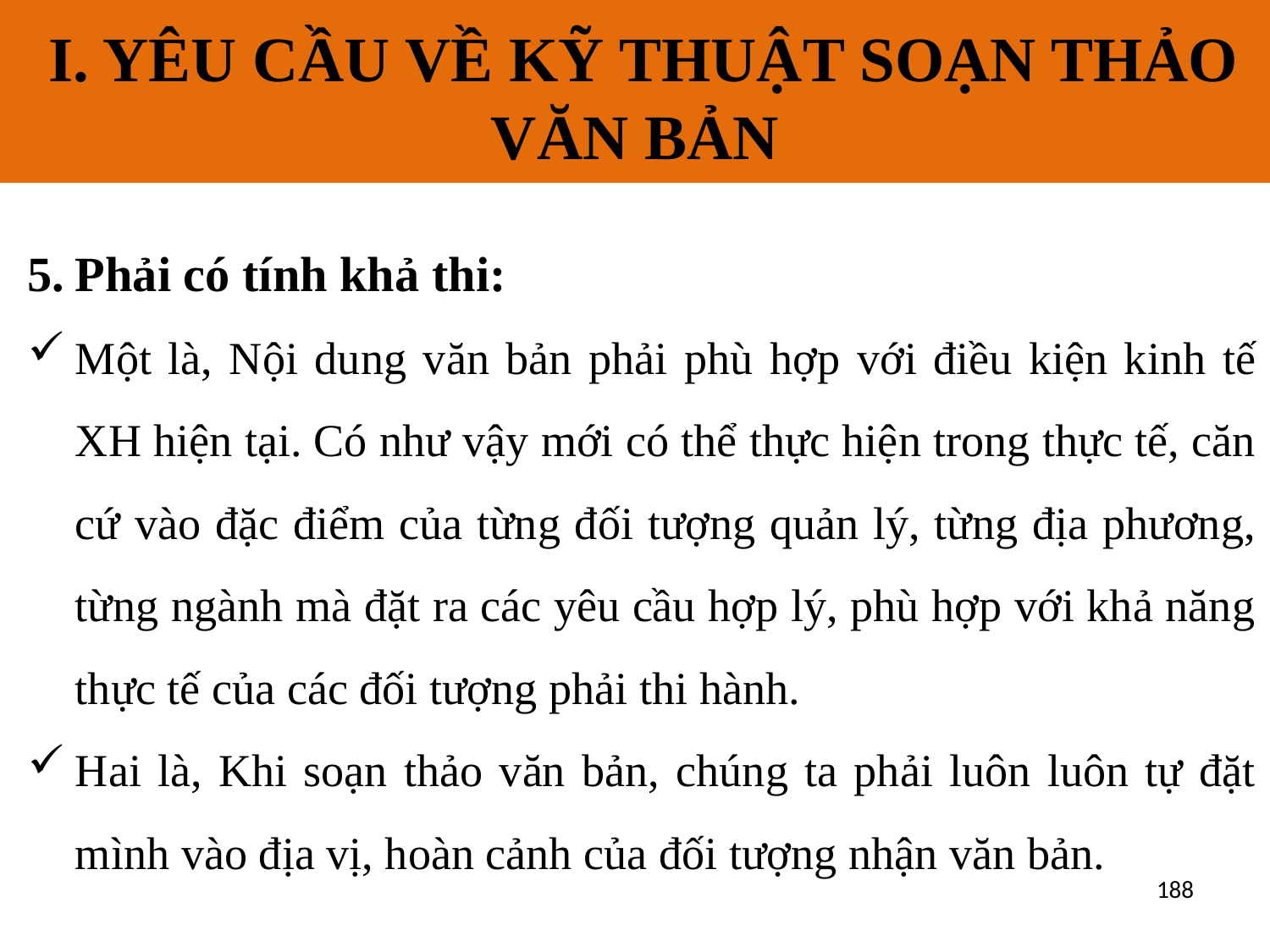

I. YÊU CẦU VỀ KỸ THUẬT SOẠN THẢO VĂN BẢN
# I. YÊU CẦU VỀ KỸ THUẬT SOẠN THẢO VĂN BẢN
Phải có tính khả thi:
Một là, Nội dung văn bản phải phù hợp với điều kiện kinh tế XH hiện tại. Có như vậy mới có thể thực hiện trong thực tế, căn cứ vào đặc điểm của từng đối tượng quản lý, từng địa phương, từng ngành mà đặt ra các yêu cầu hợp lý, phù hợp với khả năng thực tế của các đối tượng phải thi hành.
Hai là, Khi soạn thảo văn bản, chúng ta phải luôn luôn tự đặt mình vào địa vị, hoàn cảnh của đối tượng nhận văn bản.

188